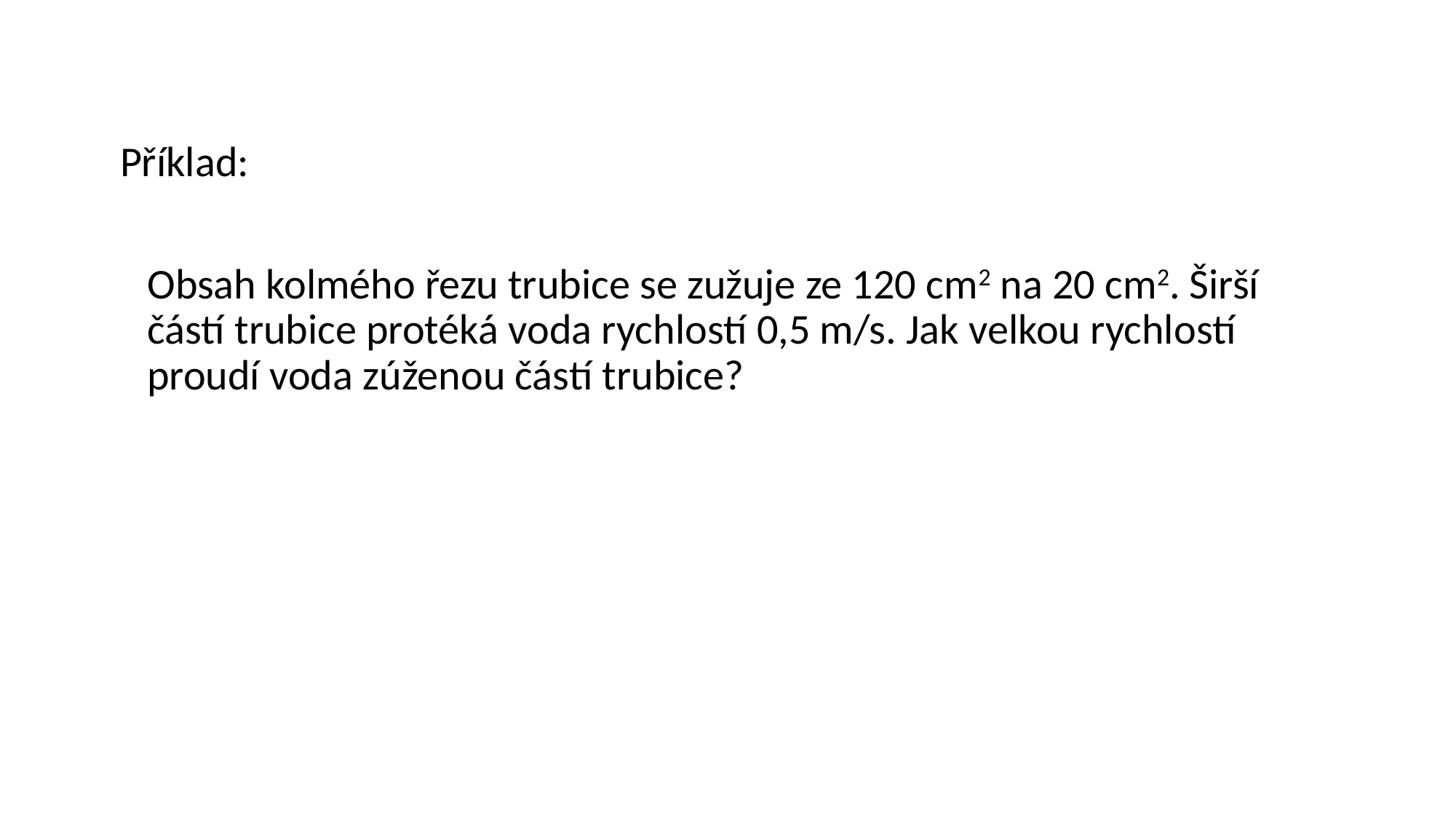

Příklad:

	Obsah kolmého řezu trubice se zužuje ze 120 cm2 na 20 cm2. Širší částí trubice protéká voda rychlostí 0,5 m/s. Jak velkou rychlostí proudí voda zúženou částí trubice?